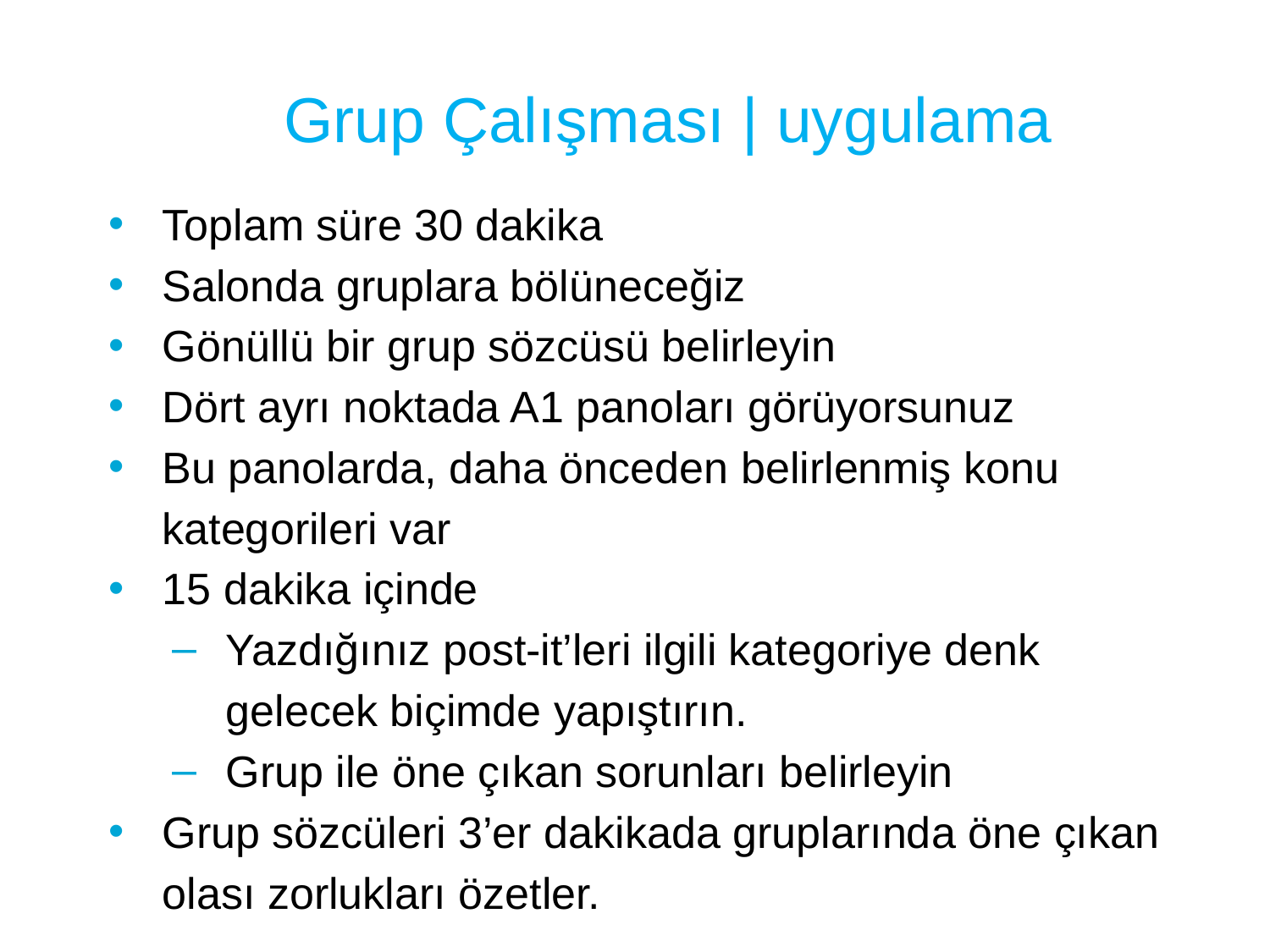

# Grup Çalışması | uygulama
Toplam süre 30 dakika
Salonda gruplara bölüneceğiz
Gönüllü bir grup sözcüsü belirleyin
Dört ayrı noktada A1 panoları görüyorsunuz
Bu panolarda, daha önceden belirlenmiş konu kategorileri var
15 dakika içinde
Yazdığınız post-it’leri ilgili kategoriye denk gelecek biçimde yapıştırın.
Grup ile öne çıkan sorunları belirleyin
Grup sözcüleri 3’er dakikada gruplarında öne çıkan olası zorlukları özetler.